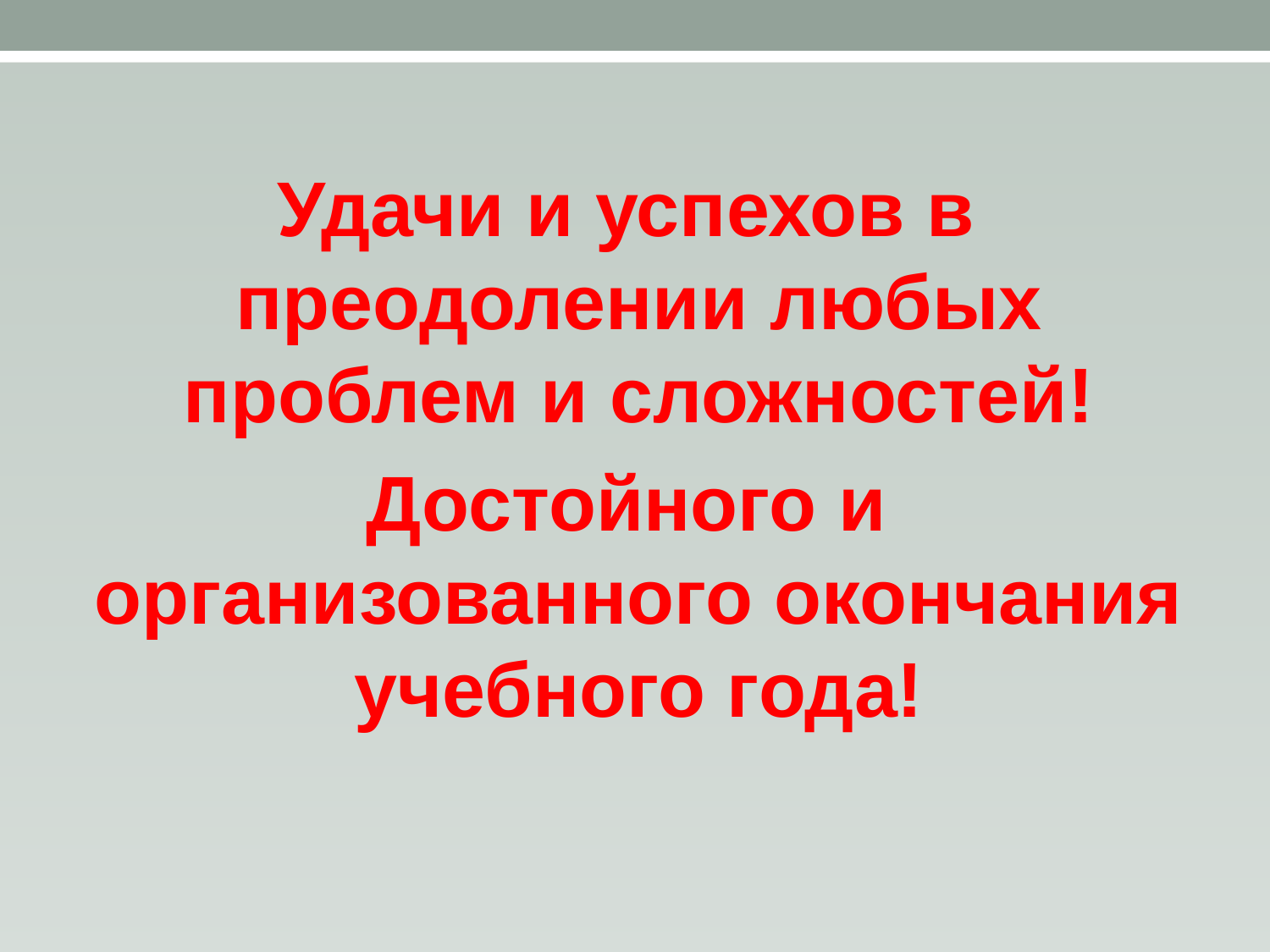

Удачи и успехов в преодолении любых проблем и сложностей!
Достойного и организованного окончания учебного года!